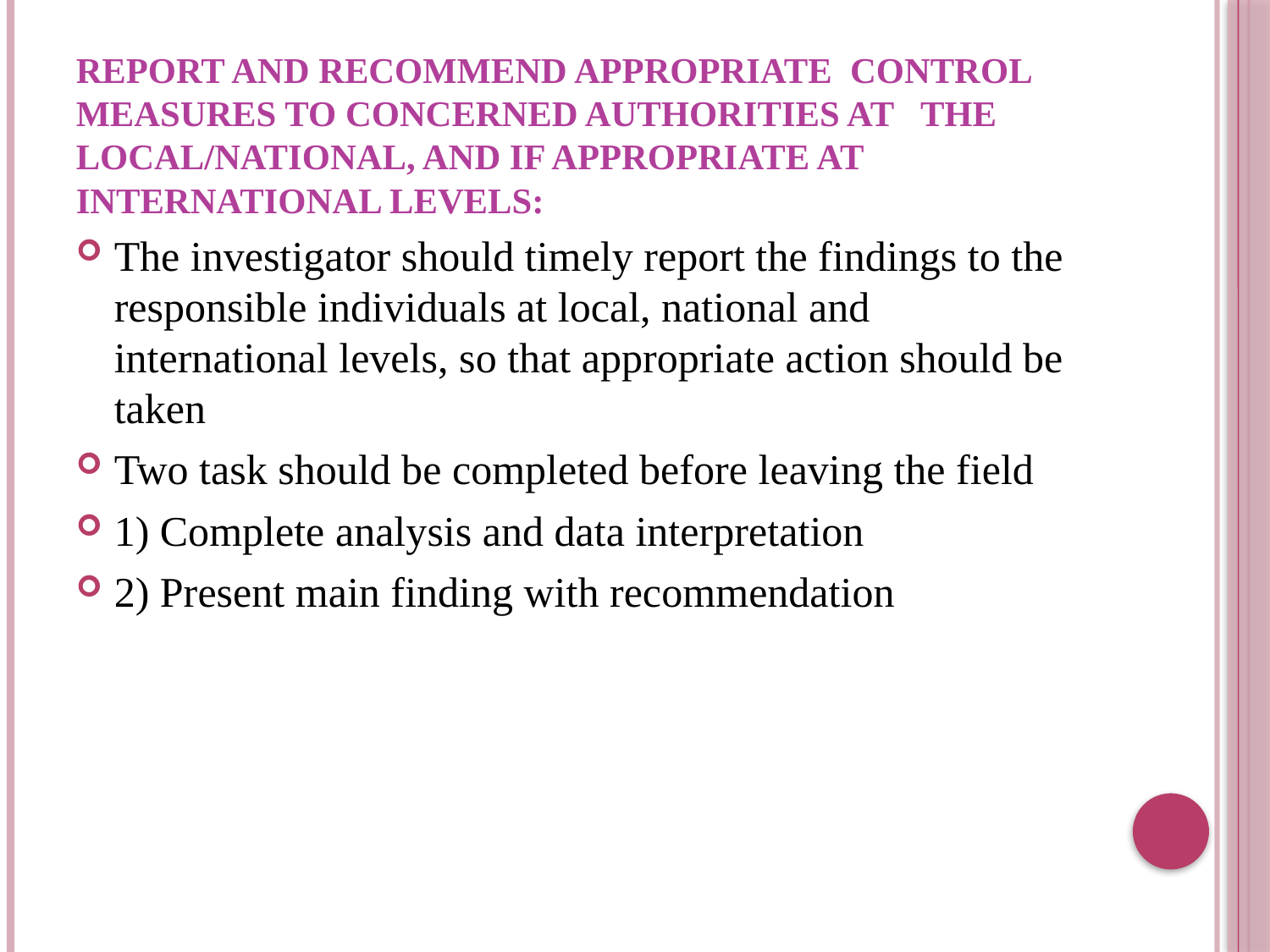

# Report and recommend appropriate  control measures to concerned authorities at   the local/national, and if appropriate at international levels:
The investigator should timely report the findings to the responsible individuals at local, national and international levels, so that appropriate action should be taken
Two task should be completed before leaving the field
1) Complete analysis and data interpretation
2) Present main finding with recommendation